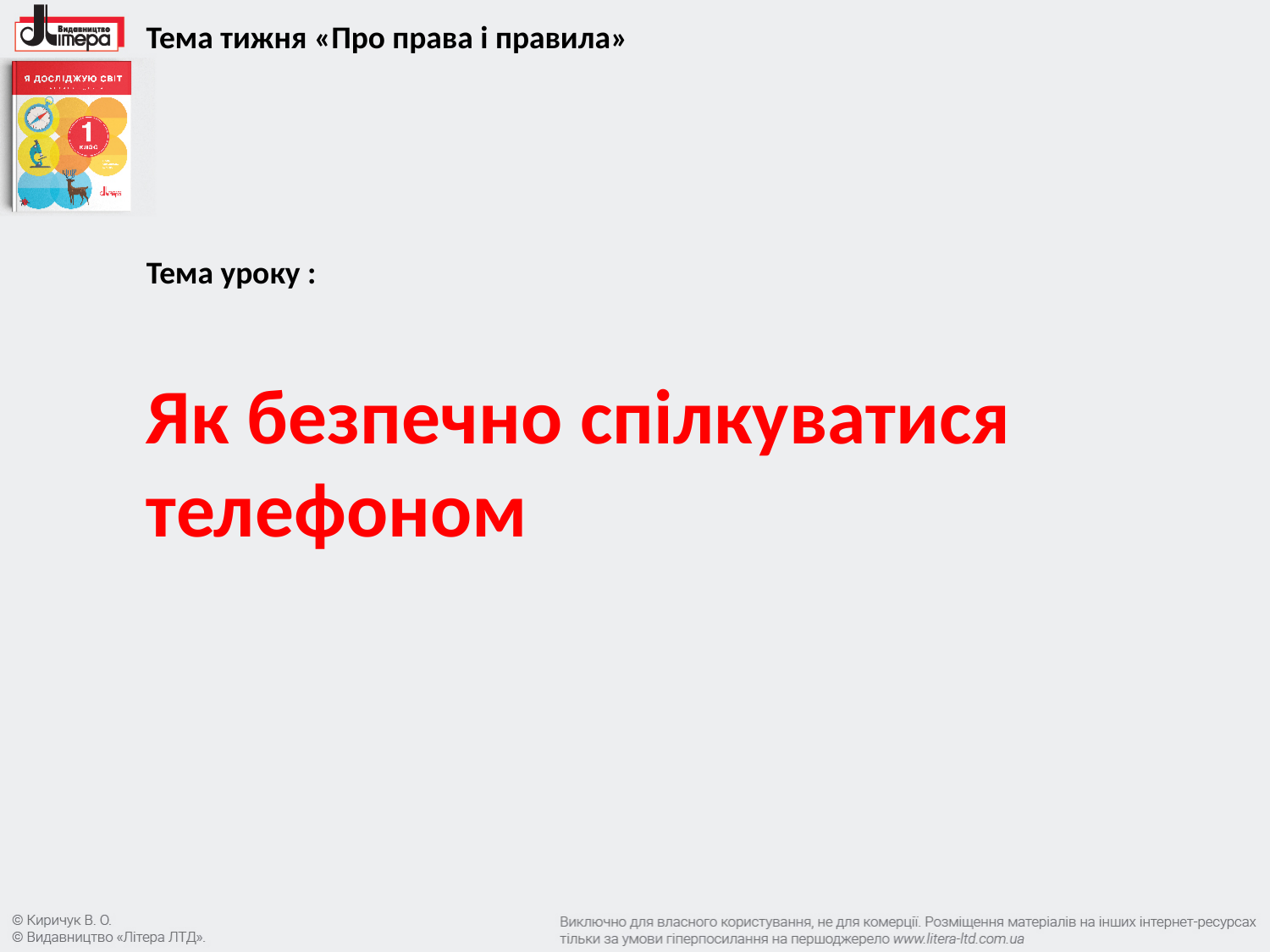

Тема тижня «Про права і правила»
Тема уроку :

Як безпечно спілкуватися телефоном